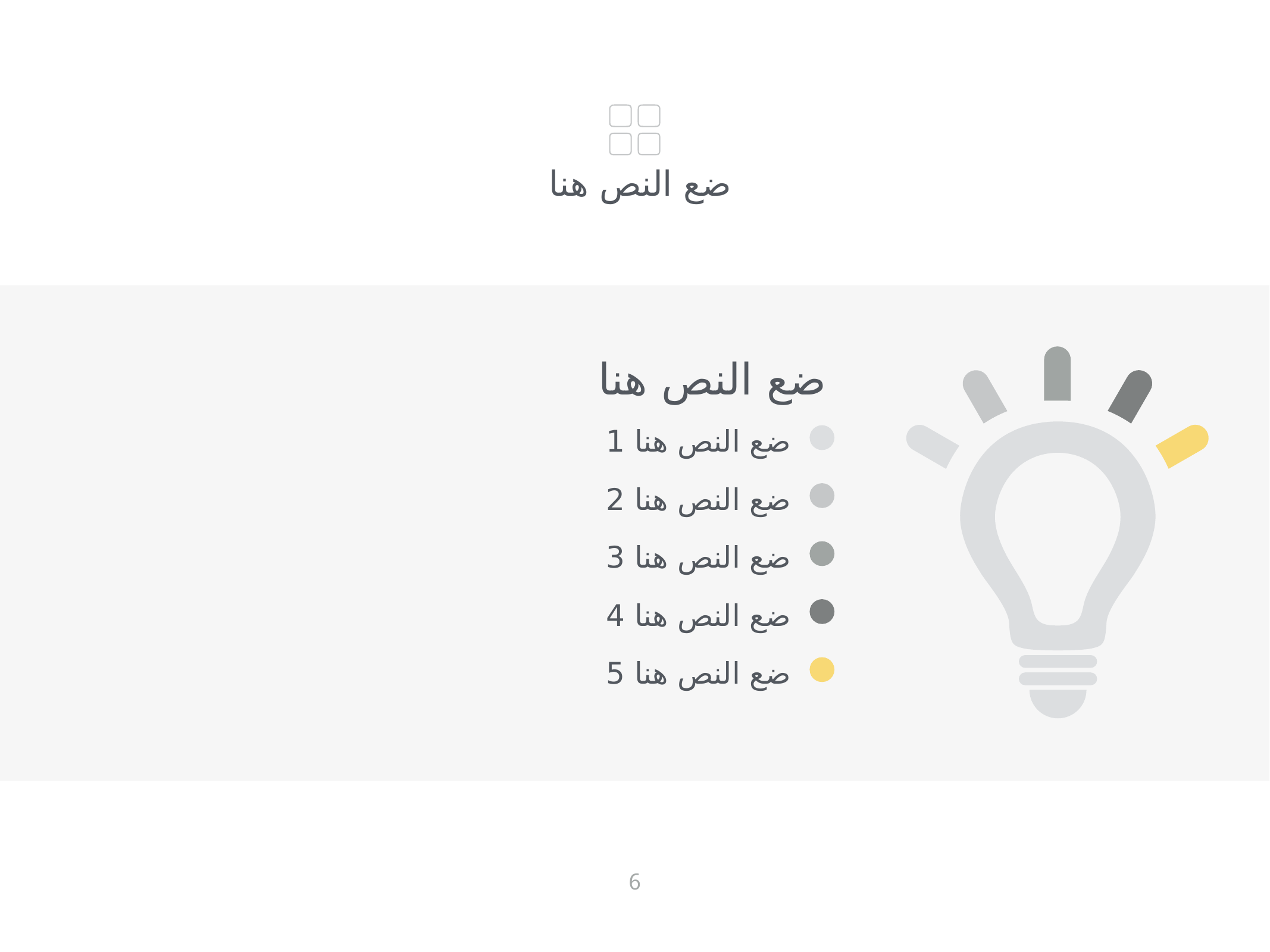

ضع النص هنا
# ضع النص هنا
ضع النص هنا 1
ضع النص هنا 2
ضع النص هنا 3
ضع النص هنا 4
ضع النص هنا 5
6